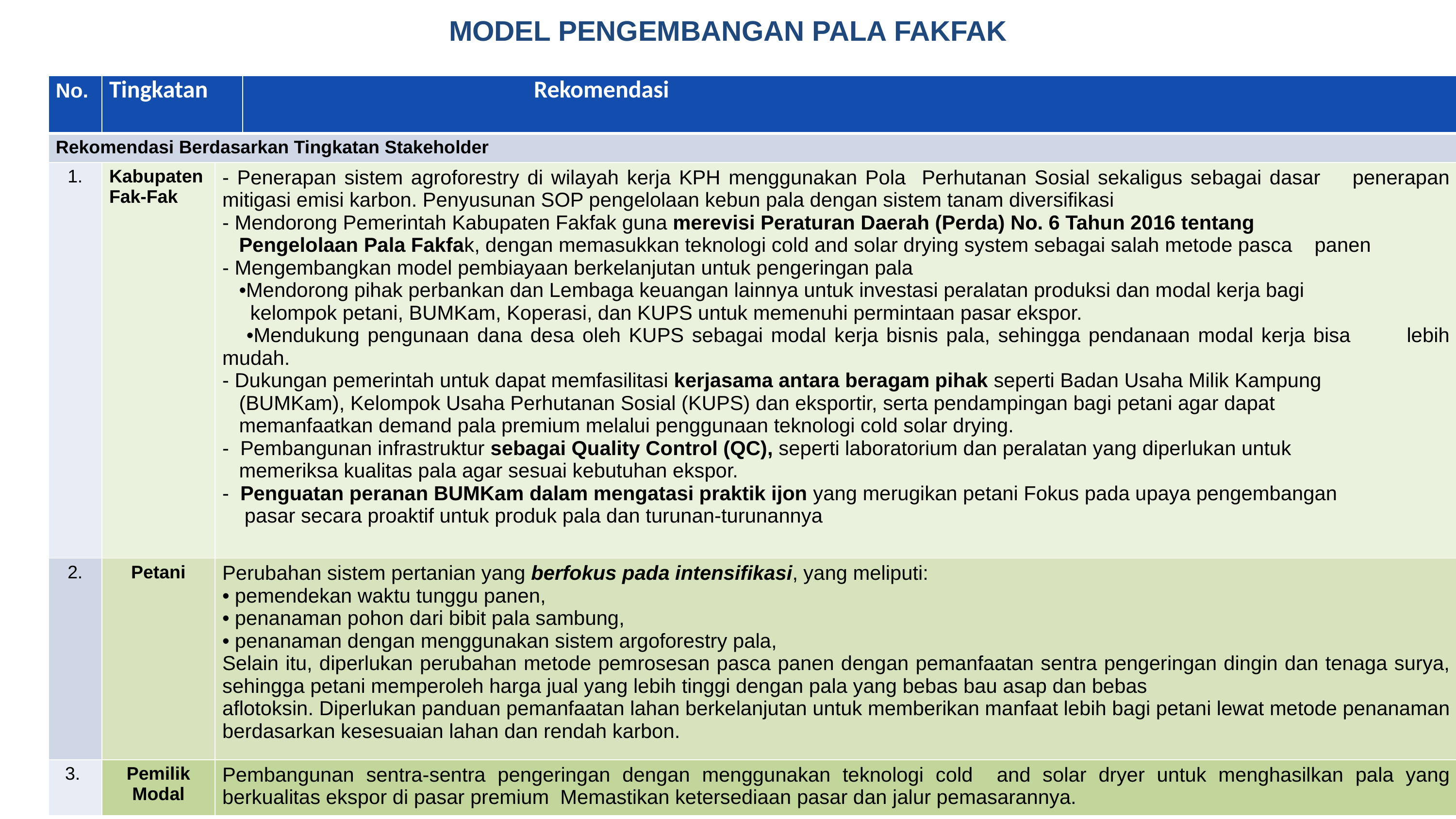

MODEL PENGEMBANGAN PALA FAKFAK
| No. | Tingkatan |  | Rekomendasi |
| --- | --- | --- | --- |
| Rekomendasi Berdasarkan Tingkatan Stakeholder |  |  |  |
| 1. | Kabupaten Fak-Fak | - Penerapan sistem agroforestry di wilayah kerja KPH menggunakan Pola Perhutanan Sosial sekaligus sebagai dasar penerapan mitigasi emisi karbon. Penyusunan SOP pengelolaan kebun pala dengan sistem tanam diversifikasi - Mendorong Pemerintah Kabupaten Fakfak guna merevisi Peraturan Daerah (Perda) No. 6 Tahun 2016 tentang Pengelolaan Pala Fakfak, dengan memasukkan teknologi cold and solar drying system sebagai salah metode pasca panen - Mengembangkan model pembiayaan berkelanjutan untuk pengeringan pala •Mendorong pihak perbankan dan Lembaga keuangan lainnya untuk investasi peralatan produksi dan modal kerja bagi kelompok petani, BUMKam, Koperasi, dan KUPS untuk memenuhi permintaan pasar ekspor. •Mendukung pengunaan dana desa oleh KUPS sebagai modal kerja bisnis pala, sehingga pendanaan modal kerja bisa lebih mudah. - Dukungan pemerintah untuk dapat memfasilitasi kerjasama antara beragam pihak seperti Badan Usaha Milik Kampung (BUMKam), Kelompok Usaha Perhutanan Sosial (KUPS) dan eksportir, serta pendampingan bagi petani agar dapat memanfaatkan demand pala premium melalui penggunaan teknologi cold solar drying. - Pembangunan infrastruktur sebagai Quality Control (QC), seperti laboratorium dan peralatan yang diperlukan untuk memeriksa kualitas pala agar sesuai kebutuhan ekspor. - Penguatan peranan BUMKam dalam mengatasi praktik ijon yang merugikan petani Fokus pada upaya pengembangan pasar secara proaktif untuk produk pala dan turunan-turunannya |  |
| 2. | Petani | Perubahan sistem pertanian yang berfokus pada intensifikasi, yang meliputi: • pemendekan waktu tunggu panen, • penanaman pohon dari bibit pala sambung, • penanaman dengan menggunakan sistem argoforestry pala, Selain itu, diperlukan perubahan metode pemrosesan pasca panen dengan pemanfaatan sentra pengeringan dingin dan tenaga surya, sehingga petani memperoleh harga jual yang lebih tinggi dengan pala yang bebas bau asap dan bebas aflotoksin. Diperlukan panduan pemanfaatan lahan berkelanjutan untuk memberikan manfaat lebih bagi petani lewat metode penanaman berdasarkan kesesuaian lahan dan rendah karbon. |  |
| 3. | Pemilik Modal | Pembangunan sentra-sentra pengeringan dengan menggunakan teknologi cold and solar dryer untuk menghasilkan pala yang berkualitas ekspor di pasar premium Memastikan ketersediaan pasar dan jalur pemasarannya. |  |
Direktur  Jenderal Percepatan Pembangunan Daerah Tertinggal
Kementerian Desa, PDT dan Transmigrasi

Hotel The Trans Resort Bali
# THANK YOU
13